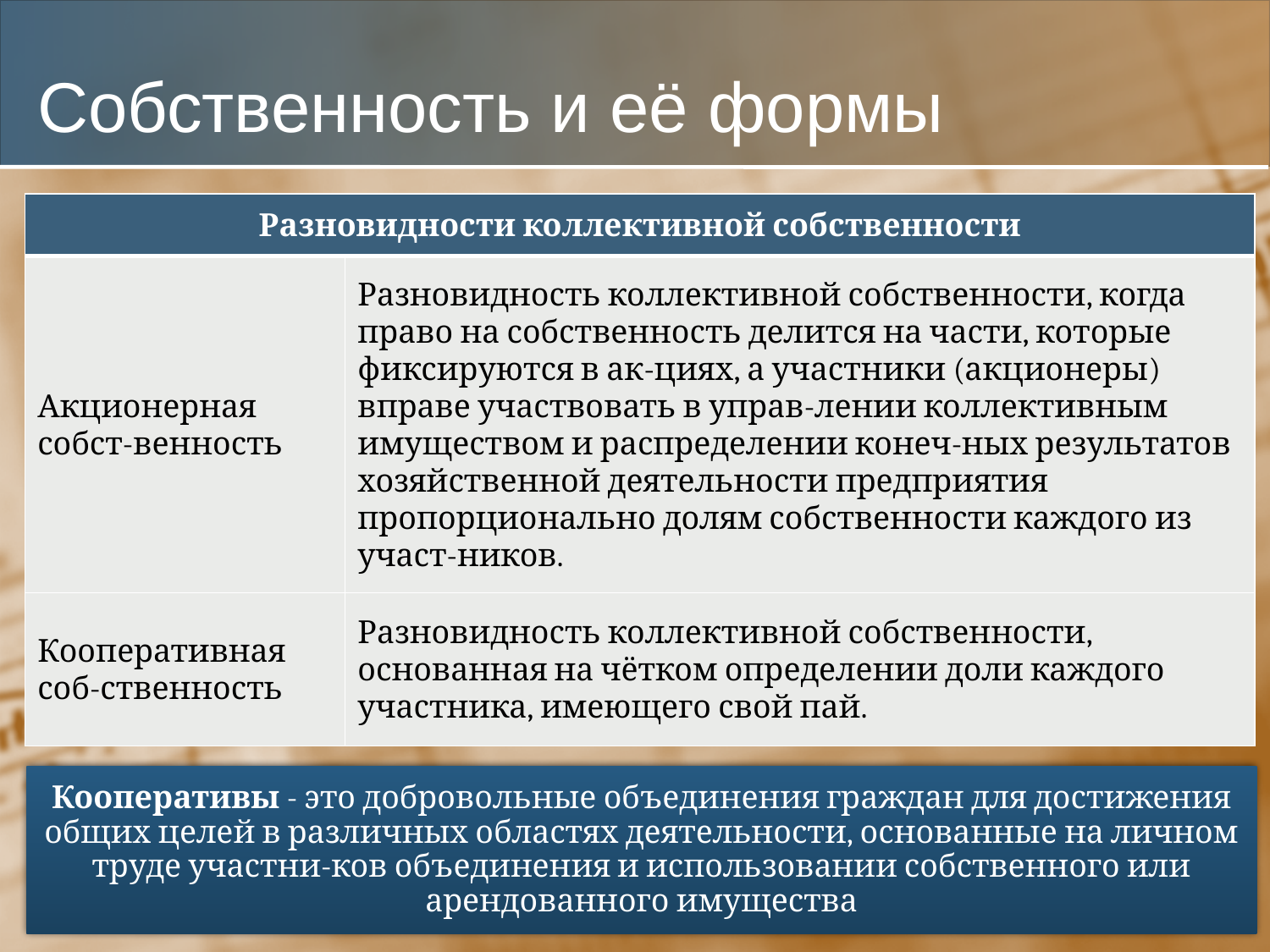

# Собственность и её формы
| Разновидности коллективной собственности |  |
| --- | --- |
| Акционерная собст-венность | Разновидность коллективной собственности, когда право на собственность делится на части, которые фиксируются в ак-циях, а участники (акционеры) вправе участвовать в управ-лении коллективным имуществом и распределении конеч-ных результатов хозяйственной деятельности предприятия пропорционально долям собственности каждого из участ-ников. |
| Кооперативная соб-ственность | Разновидность коллективной собственности, основанная на чётком определении доли каждого участника, имеющего свой пай. |

Кооперативы - это добровольные объединения граждан для достижения общих целей в различных областях деятельности, основанные на личном труде участни-ков объединения и использовании собственного или арендованного имущества